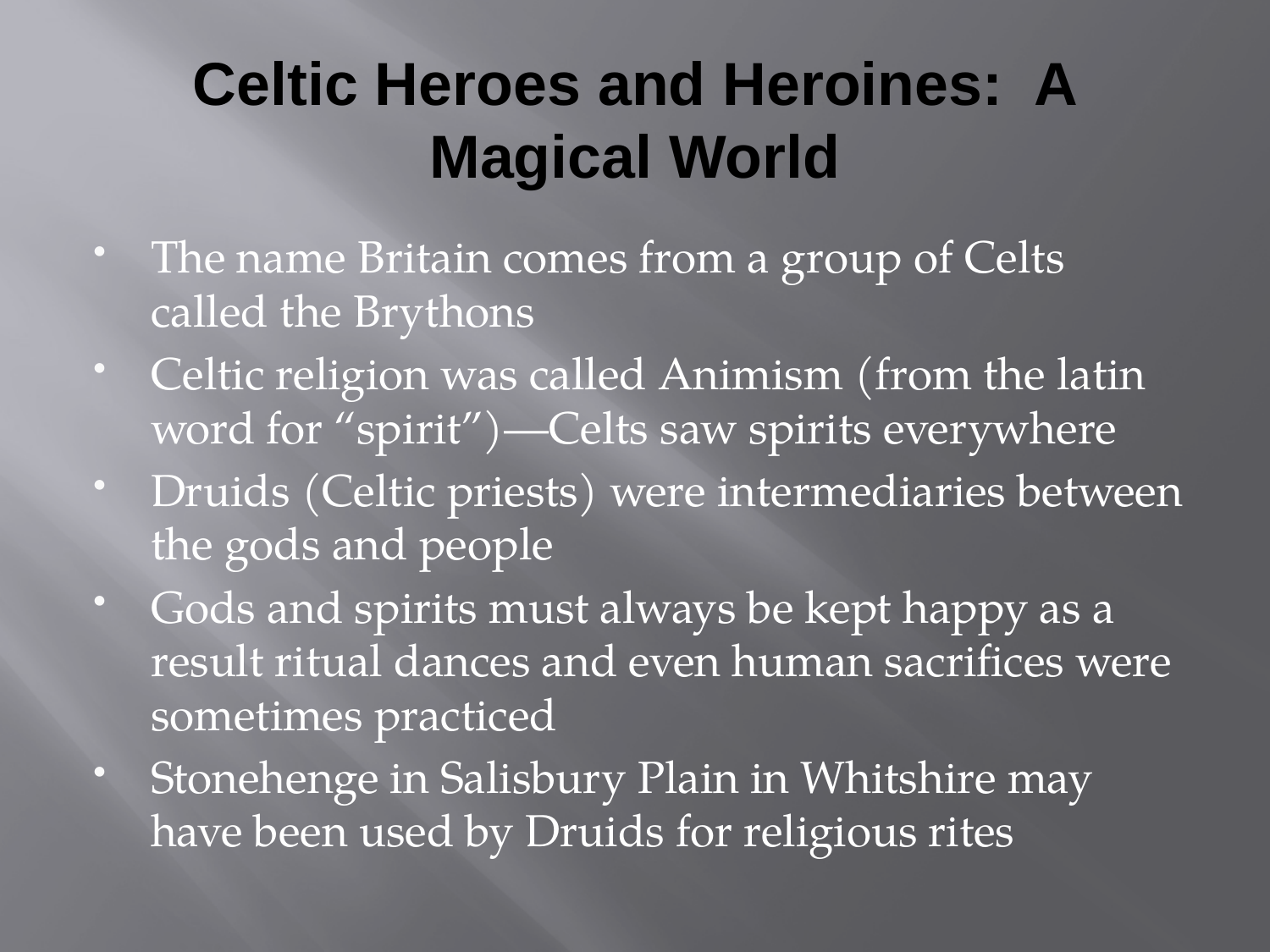

# Celtic Heroes and Heroines:  A Magical World
The name Britain comes from a group of Celts called the Brythons
Celtic religion was called Animism (from the latin word for “spirit”)—Celts saw spirits everywhere
Druids (Celtic priests) were intermediaries between the gods and people
Gods and spirits must always be kept happy as a result ritual dances and even human sacrifices were sometimes practiced
Stonehenge in Salisbury Plain in Whitshire may have been used by Druids for religious rites